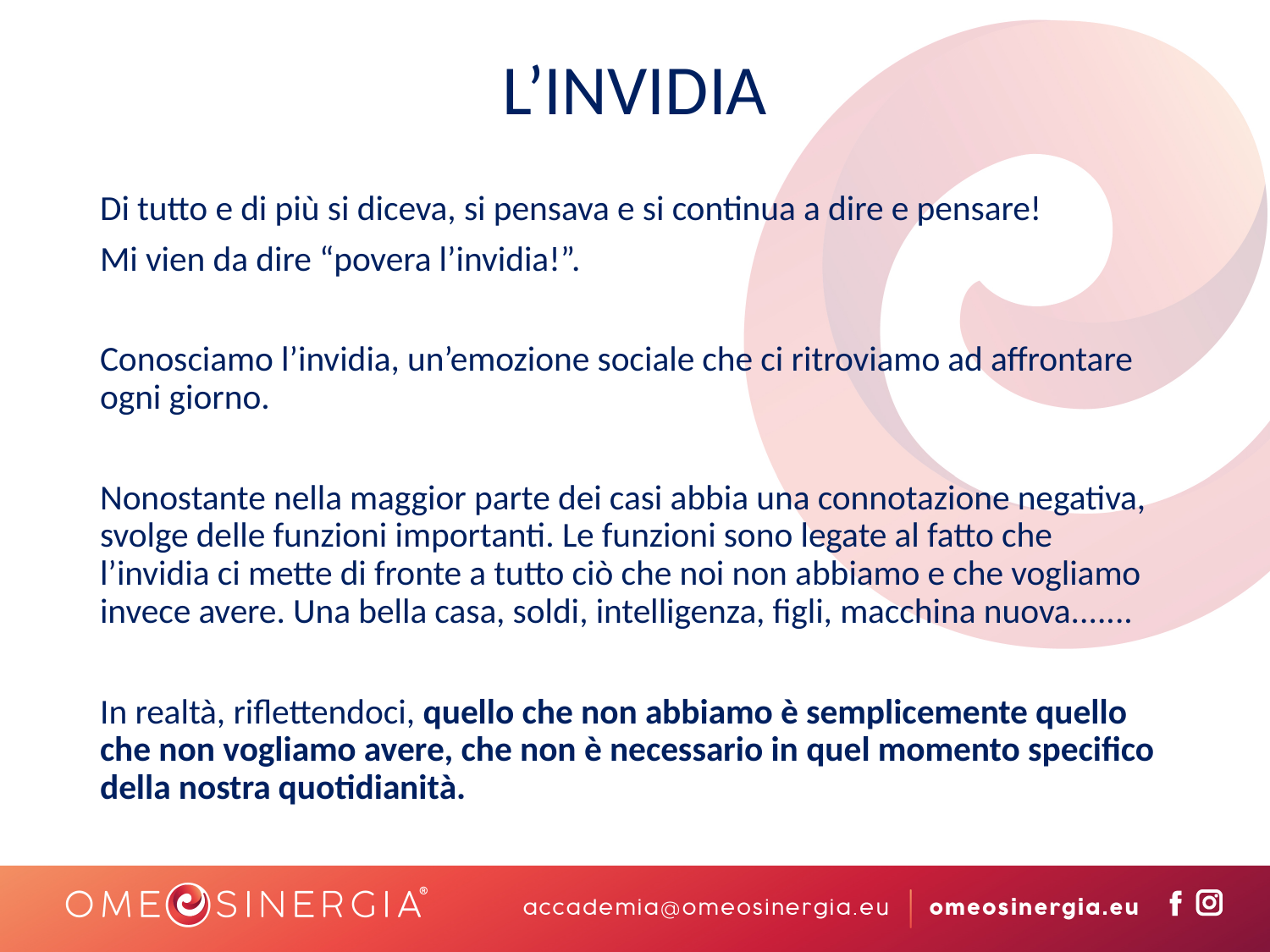

# L’INVIDIA
Di tutto e di più si diceva, si pensava e si continua a dire e pensare!
Mi vien da dire “povera l’invidia!”.

Conosciamo l’invidia, un’emozione sociale che ci ritroviamo ad affrontare ogni giorno.

Nonostante nella maggior parte dei casi abbia una connotazione negativa, svolge delle funzioni importanti. Le funzioni sono legate al fatto che l’invidia ci mette di fronte a tutto ciò che noi non abbiamo e che vogliamo invece avere. Una bella casa, soldi, intelligenza, figli, macchina nuova.......

In realtà, riflettendoci, quello che non abbiamo è semplicemente quello che non vogliamo avere, che non è necessario in quel momento specifico della nostra quotidianità.